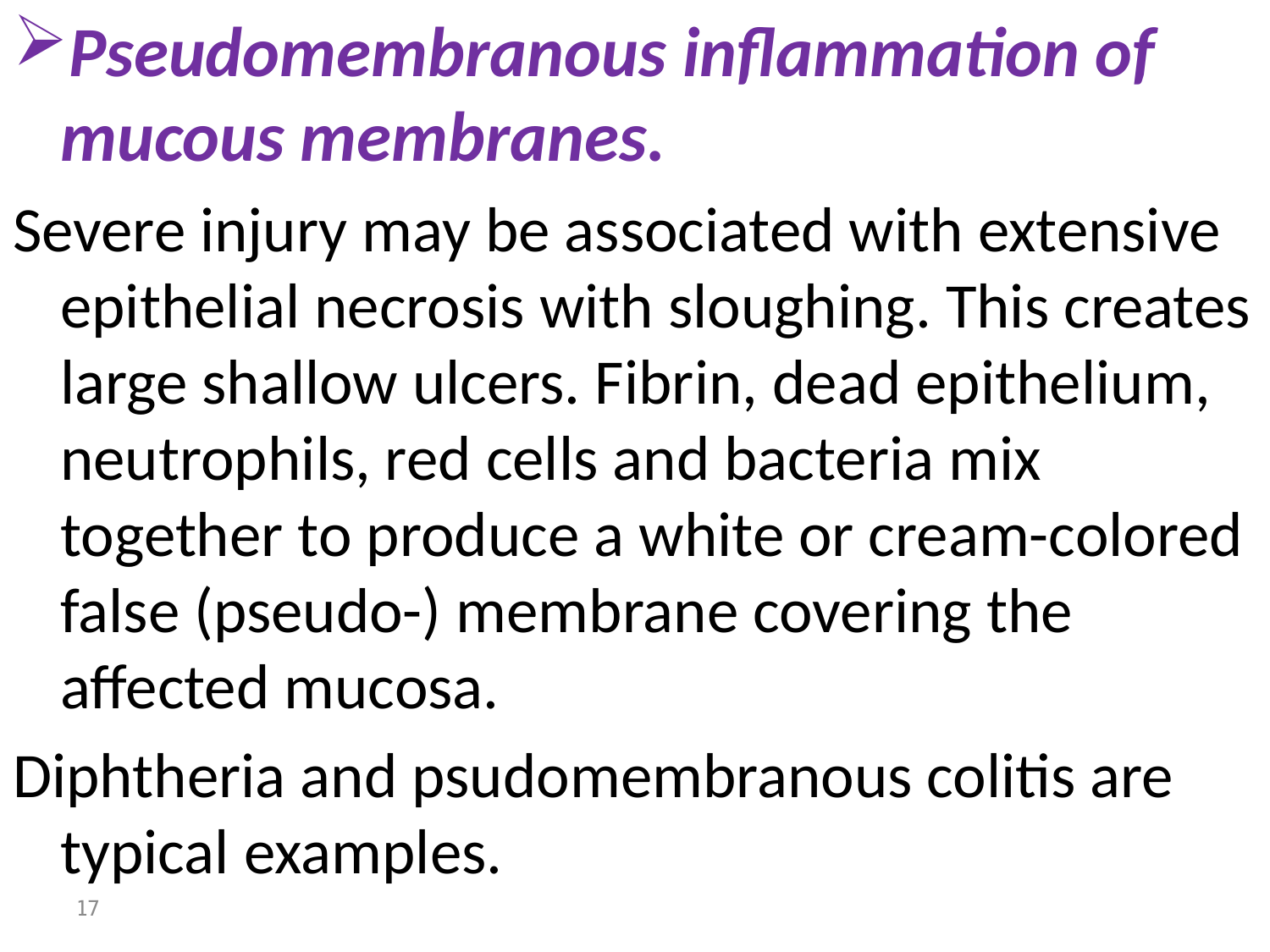

Pseudomembranous inflammation of mucous membranes.
Severe injury may be associated with extensive epithelial necrosis with sloughing. This creates large shallow ulcers. Fibrin, dead epithelium, neutrophils, red cells and bacteria mix together to produce a white or cream-colored false (pseudo-) membrane covering the affected mucosa.
Diphtheria and psudomembranous colitis are typical examples.

17